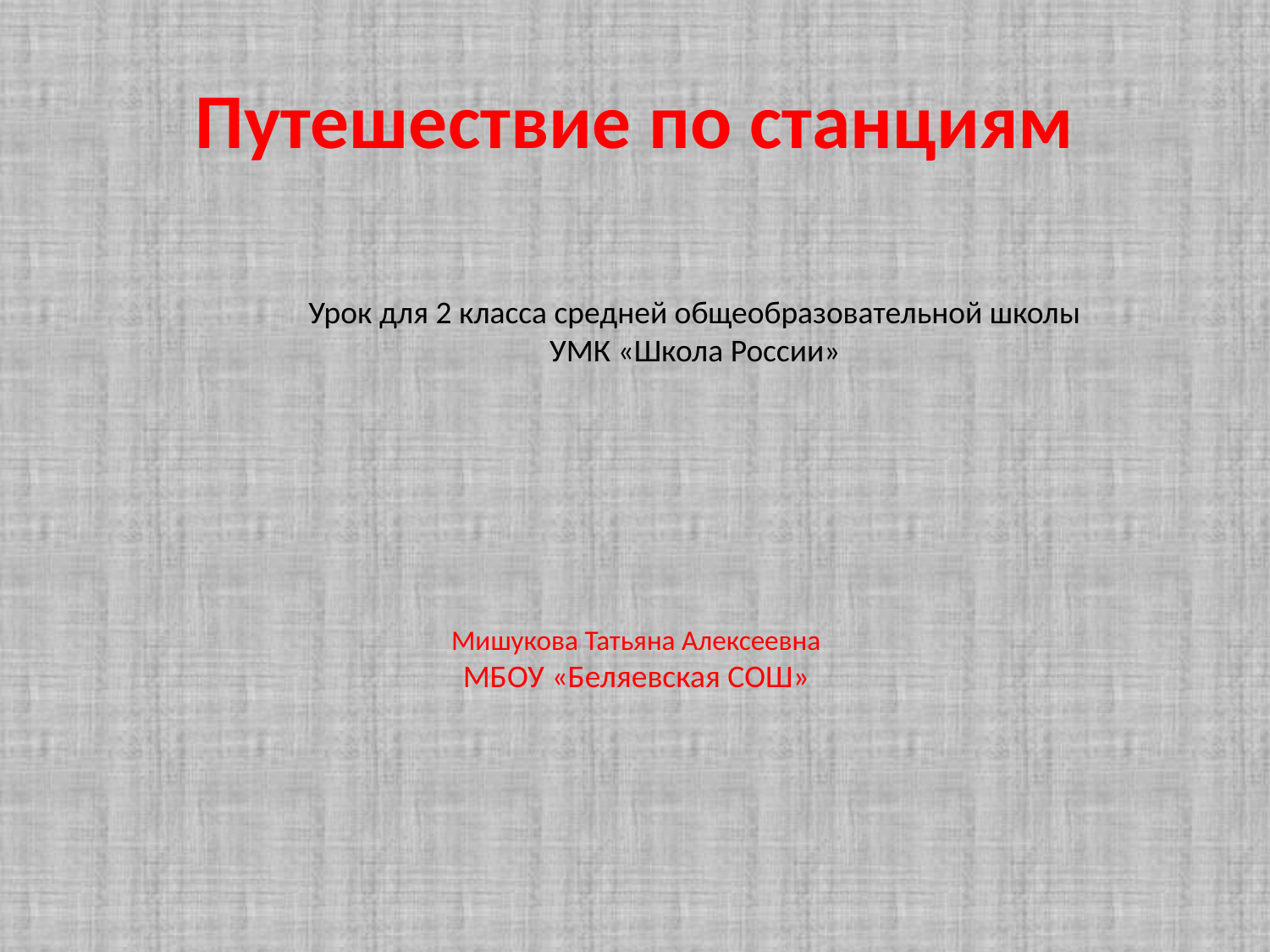

# Путешествие по станциям
Урок для 2 класса средней общеобразовательной школы
УМК «Школа России»
Мишукова Татьяна Алексеевна
МБОУ «Беляевская СОШ»